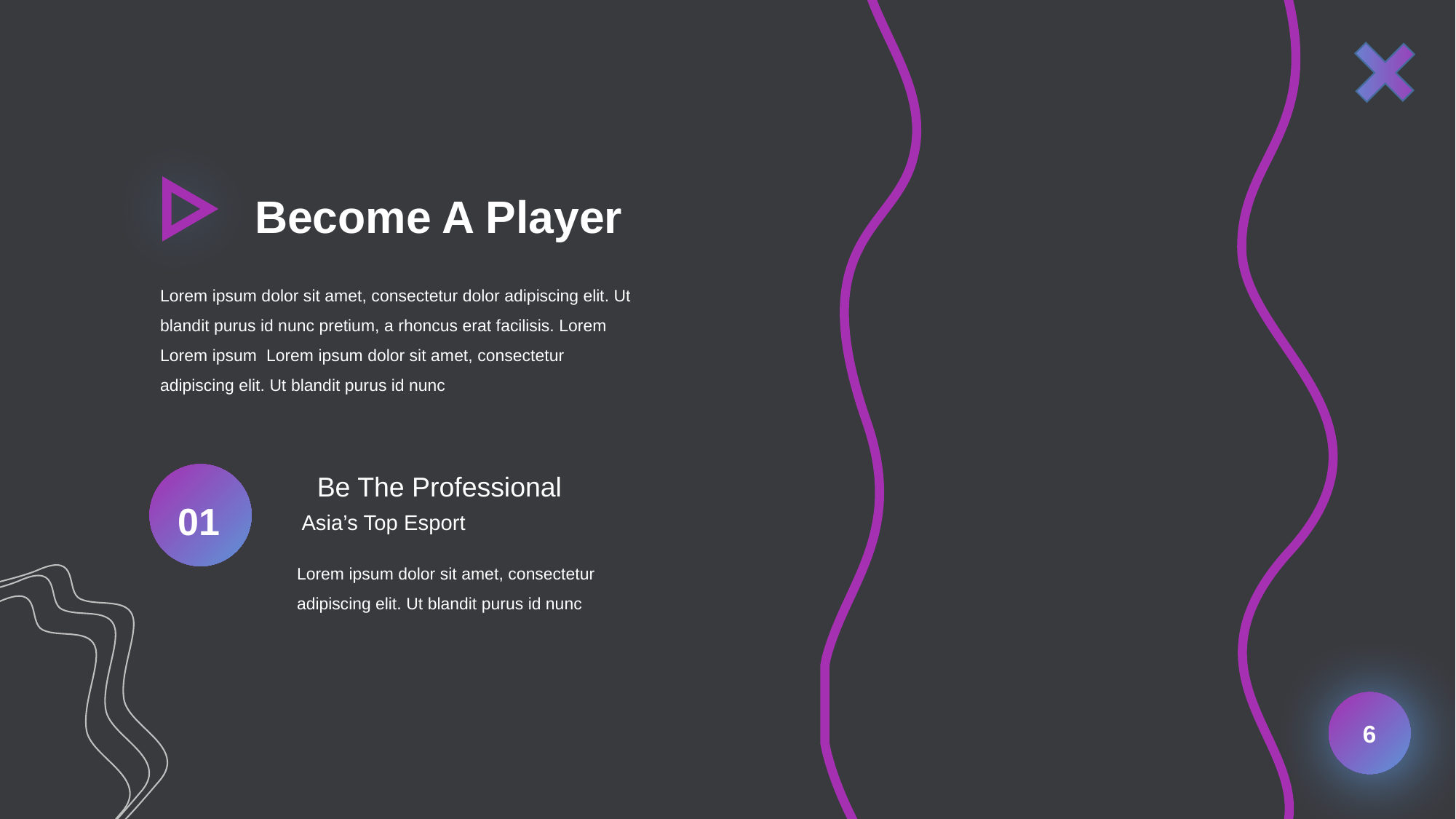

Become A Player

Lorem ipsum dolor sit amet, consectetur dolor adipiscing elit. Ut blandit purus id nunc pretium, a rhoncus erat facilisis. Lorem  Lorem ipsum  Lorem ipsum dolor sit amet, consectetur adipiscing elit. Ut blandit purus id nunc

01
Be The Professional
Asia’s Top Esport
Lorem ipsum dolor sit amet, consectetur adipiscing elit. Ut blandit purus id nunc